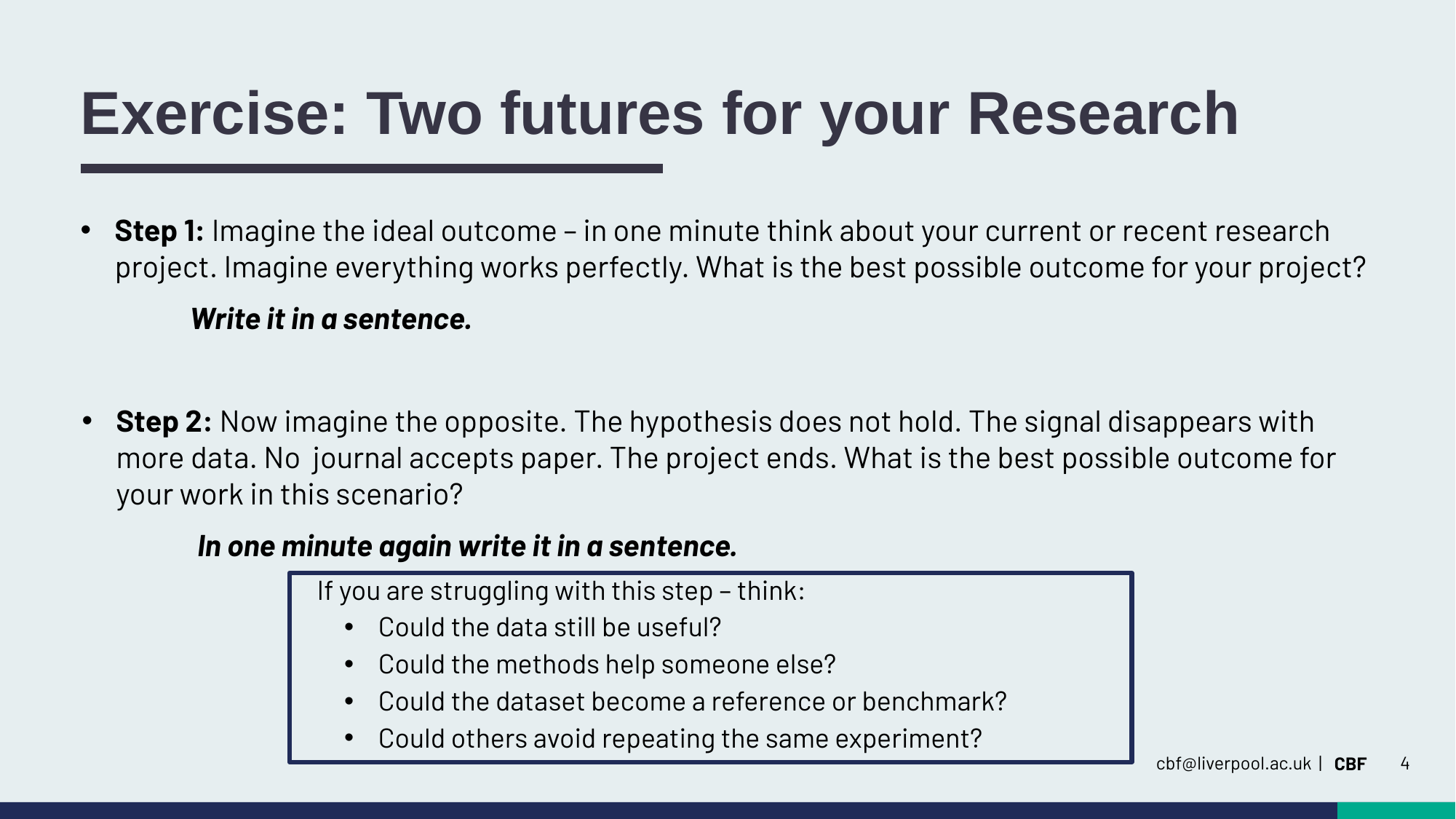

# Exercise: Two futures for your Research
Step 1: Imagine the ideal outcome – in one minute think about your current or recent research project. Imagine everything works perfectly. What is the best possible outcome for your project?
	Write it in a sentence.
Step 2: Now imagine the opposite. The hypothesis does not hold. The signal disappears with more data. No  journal accepts paper. The project ends. What is the best possible outcome for your work in this scenario?
	 In one minute again write it in a sentence.
 If you are struggling with this step – think:
Could the data still be useful?
Could the methods help someone else?
Could the dataset become a reference or benchmark?
Could others avoid repeating the same experiment?
4
CBF